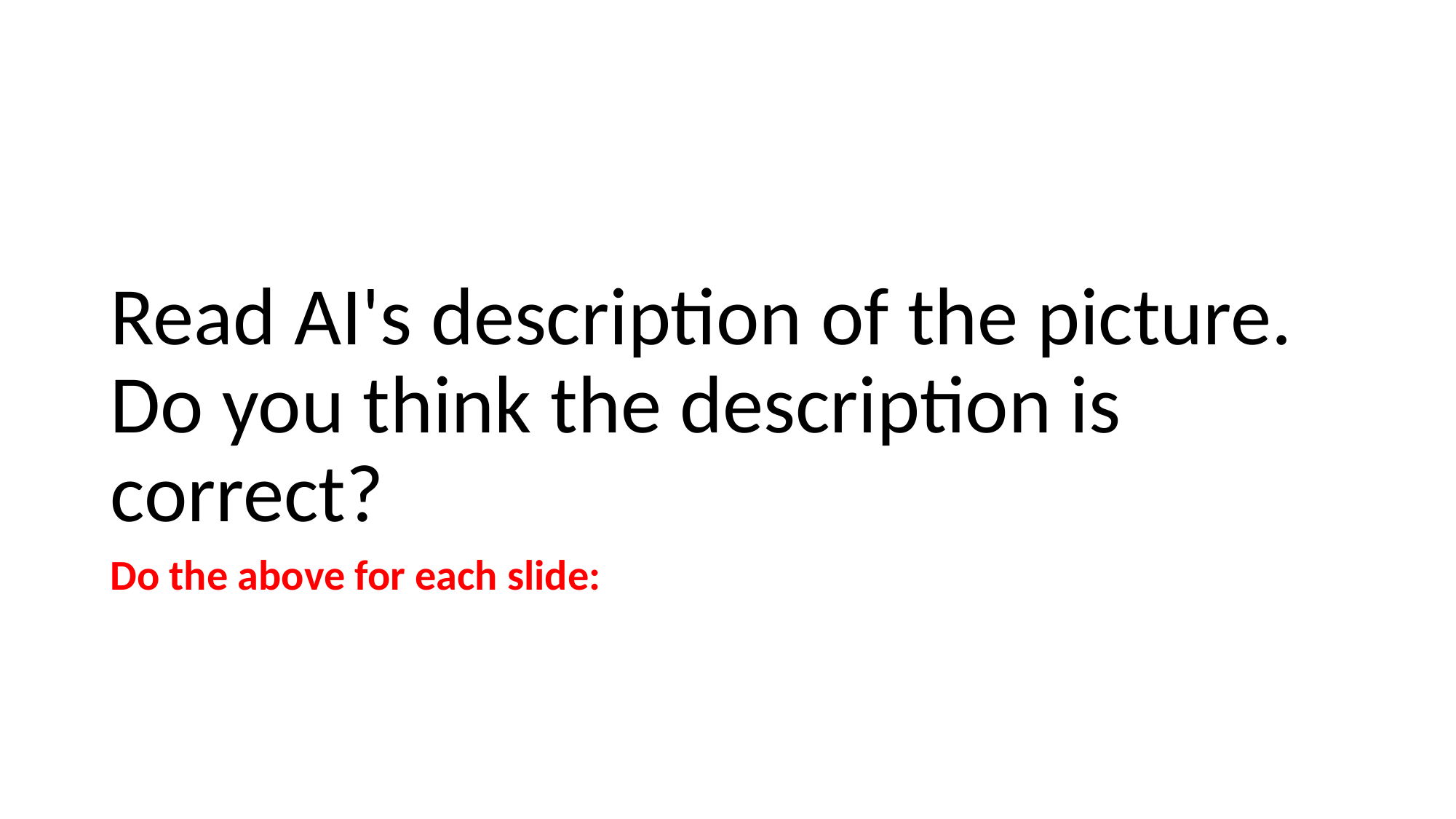

# Read AI's description of the picture. Do you think the description is correct?
Do the above for each slide: